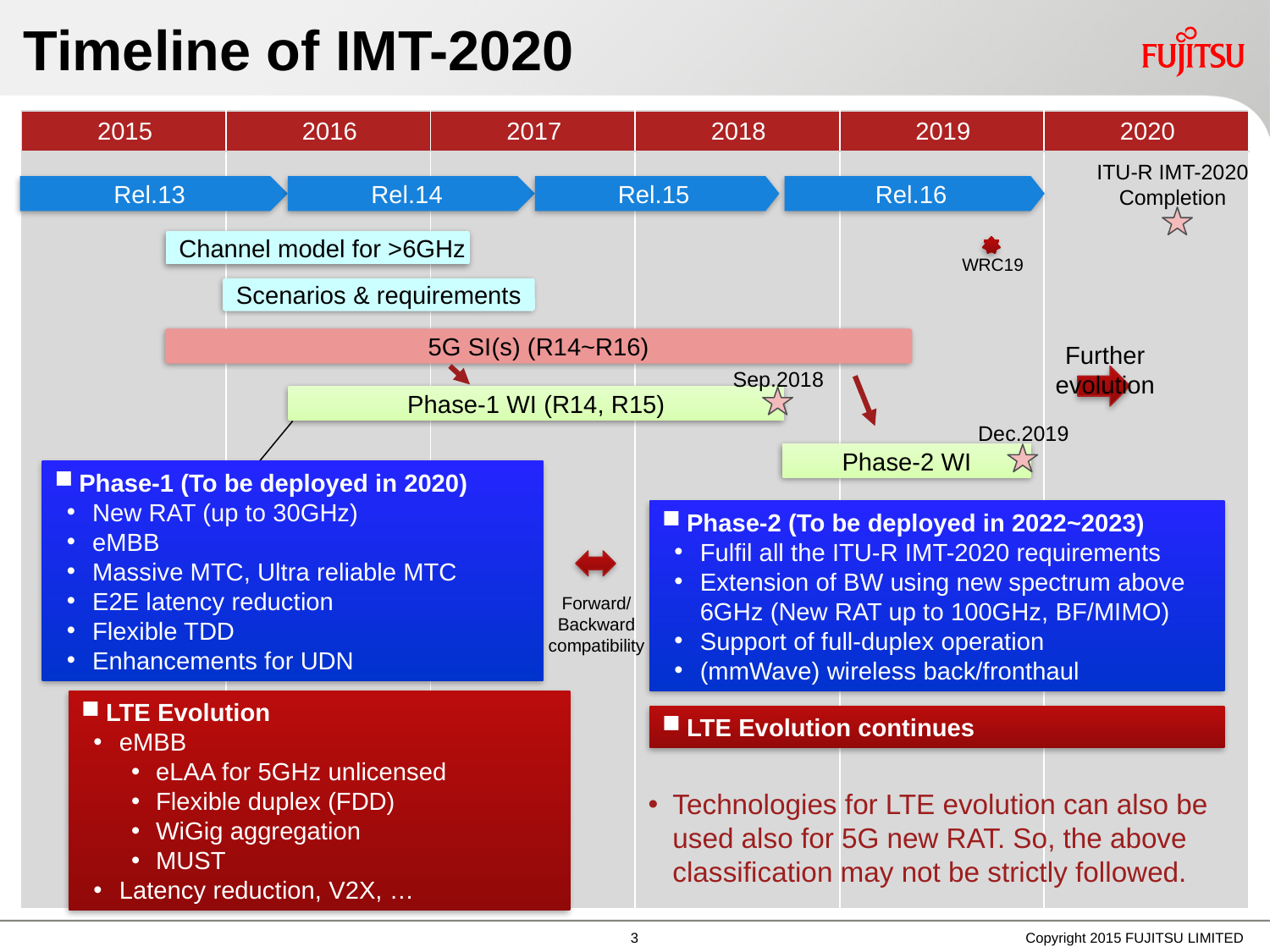

# Timeline of IMT-2020
| 2015 | 2016 | 2017 | 2018 | 2019 | 2020 |
| --- | --- | --- | --- | --- | --- |
|  |  |  |  |  |  |
ITU-R IMT-2020
Completion
Rel.13
Rel.14
Rel.15
Rel.16

Channel model for >6GHz

WRC19
Scenarios & requirements
5G SI(s) (R14~R16)
Further evolution
Sep.2018

Phase-1 WI (R14, R15)

Dec.2019
Phase-2 WI

Phase-1 (To be deployed in 2020)
New RAT (up to 30GHz)
eMBB
Massive MTC, Ultra reliable MTC
E2E latency reduction
Flexible TDD
Enhancements for UDN
Phase-2 (To be deployed in 2022~2023)
Fulfil all the ITU-R IMT-2020 requirements
Extension of BW using new spectrum above 6GHz (New RAT up to 100GHz, BF/MIMO)
Support of full-duplex operation
(mmWave) wireless back/fronthaul

Forward/
Backward
compatibility
LTE Evolution
eMBB
eLAA for 5GHz unlicensed
Flexible duplex (FDD)
WiGig aggregation
MUST
Latency reduction, V2X, …
LTE Evolution continues
Technologies for LTE evolution can also be used also for 5G new RAT. So, the above classification may not be strictly followed.
3
Copyright 2015 FUJITSU LIMITED